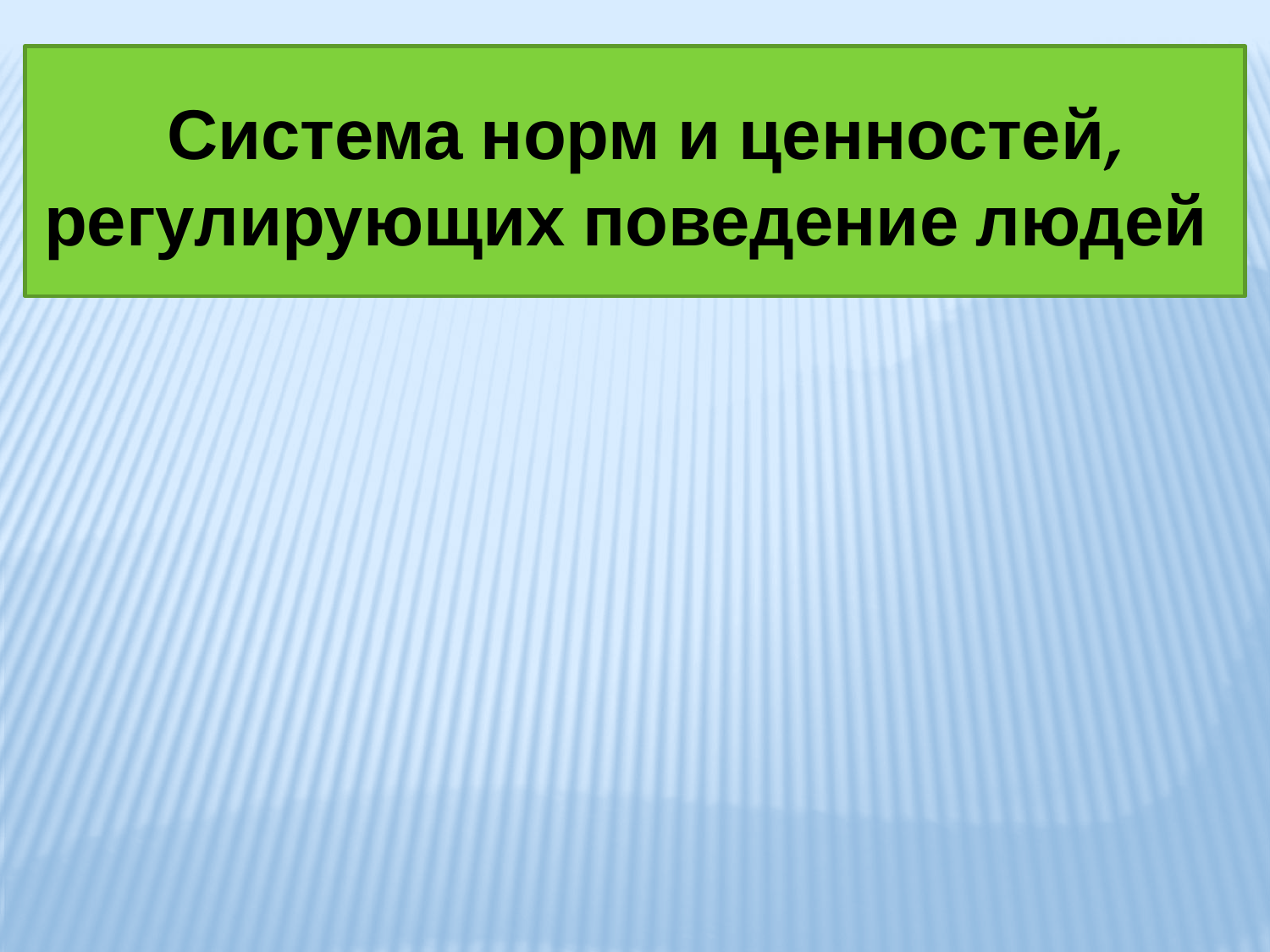

Система норм и ценностей, регулирующих поведение людей